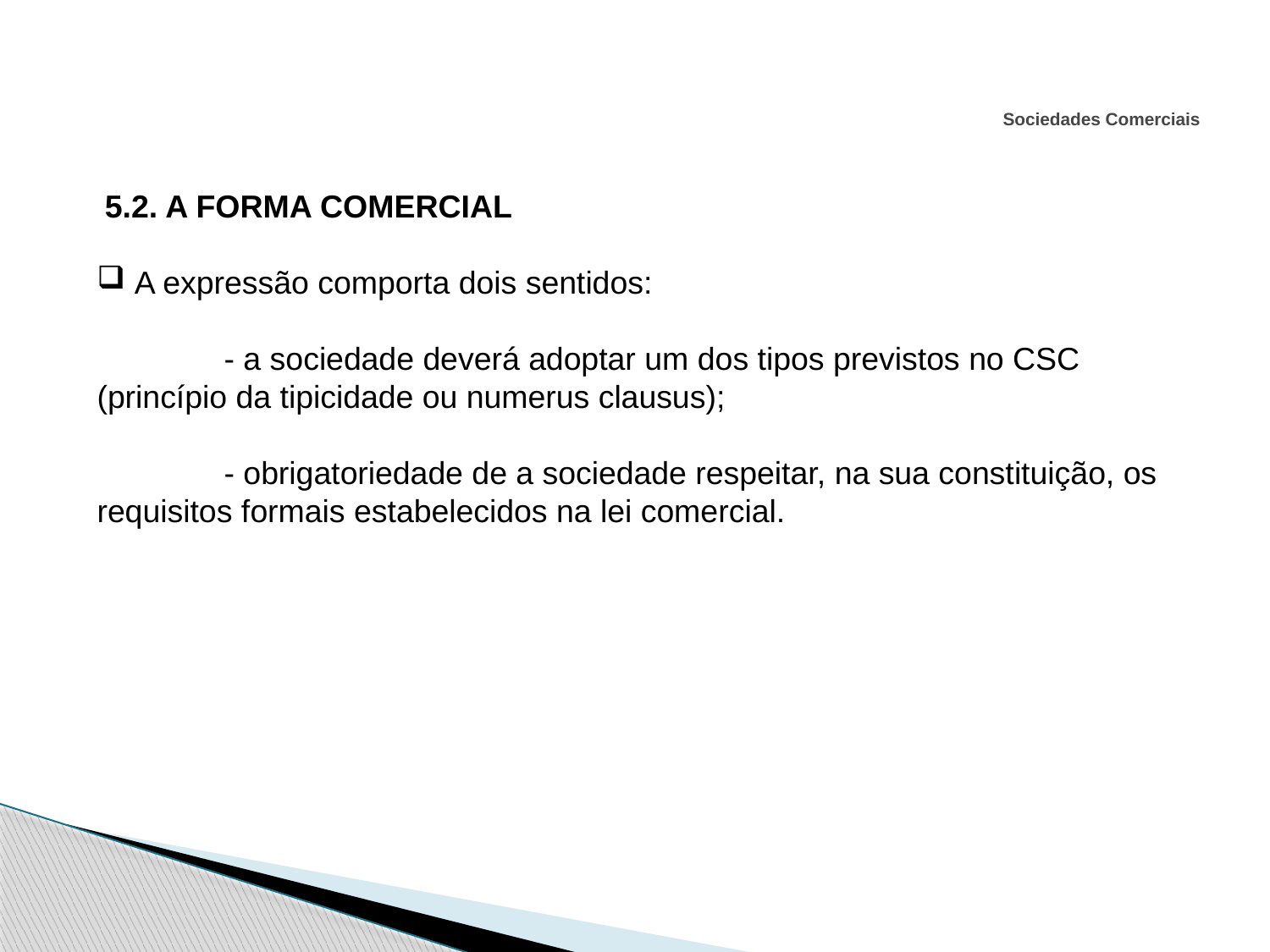

# Sociedades Comerciais

 5.2. A FORMA COMERCIAL

 A expressão comporta dois sentidos:

	- a sociedade deverá adoptar um dos tipos previstos no CSC (princípio da tipicidade ou numerus clausus);

	- obrigatoriedade de a sociedade respeitar, na sua constituição, os requisitos formais estabelecidos na lei comercial.